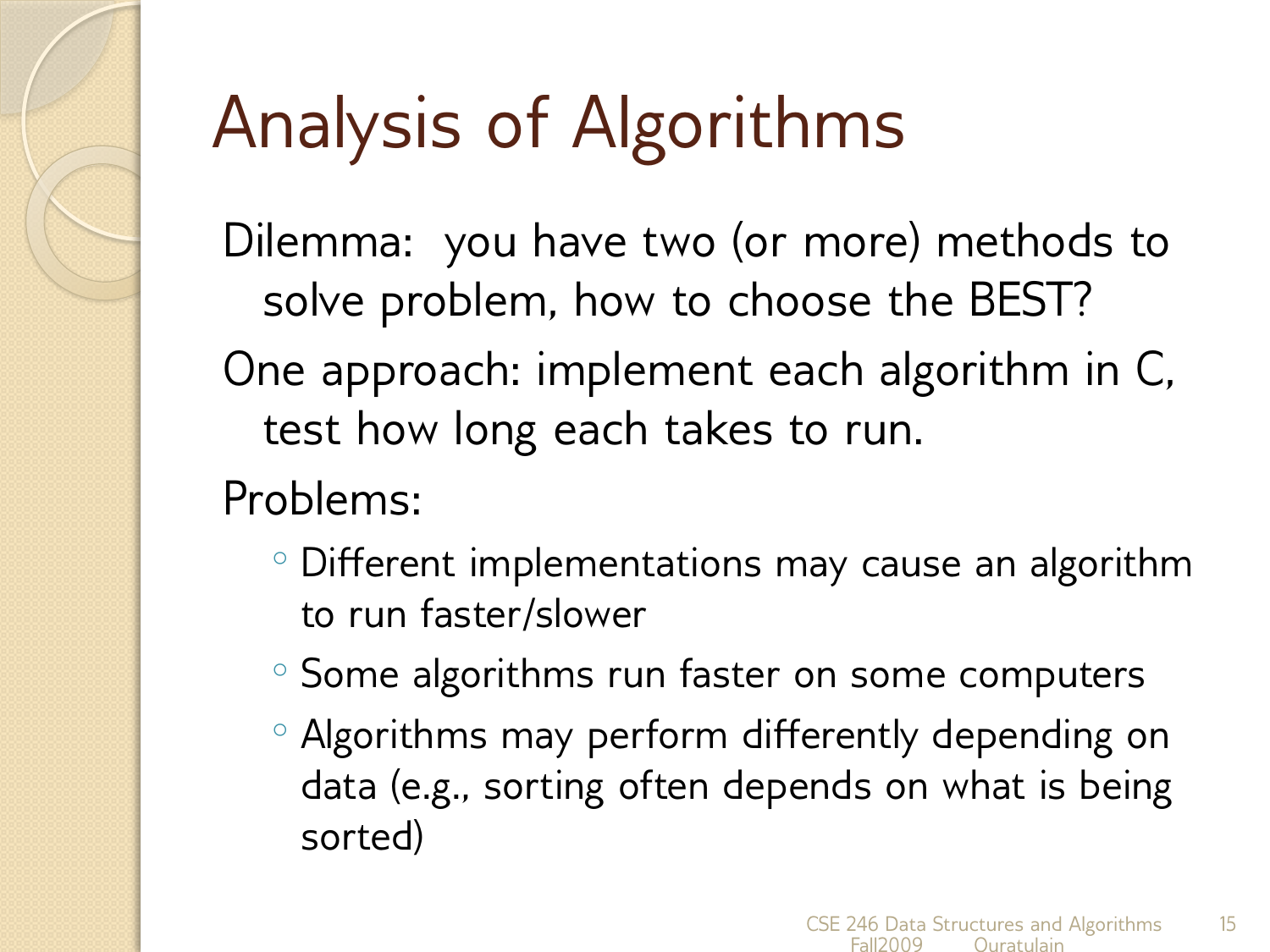

# Analysis of Algorithms
Dilemma:  you have two (or more) methods to solve problem, how to choose the BEST?
One approach: implement each algorithm in C, test how long each takes to run.
Problems:
Different implementations may cause an algorithm to run faster/slower
Some algorithms run faster on some computers
Algorithms may perform differently depending on data (e.g., sorting often depends on what is being sorted)

CSE 246 Data Structures and Algorithms          Fall2009        Quratulain
15